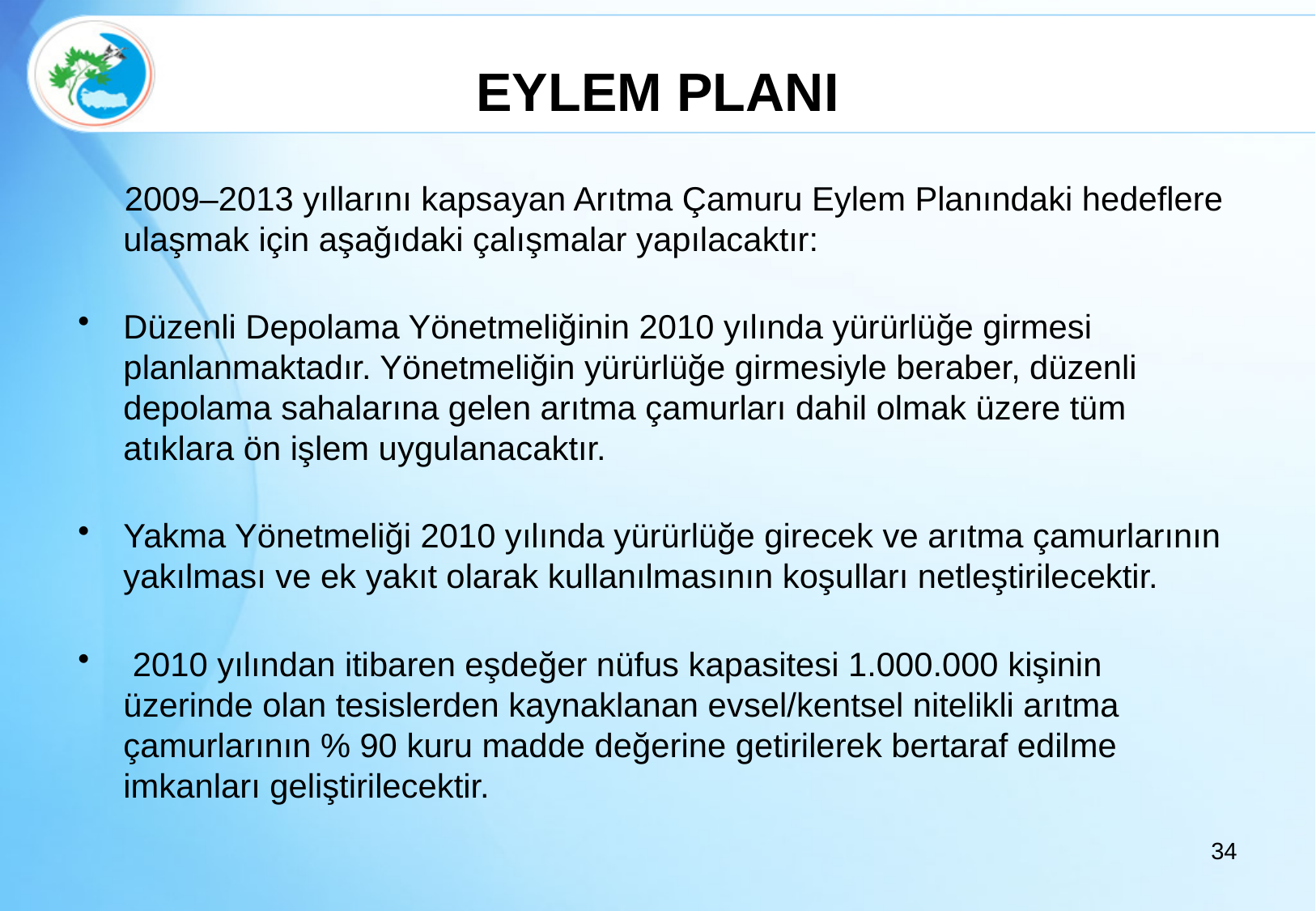

# EYLEM PLANI
     2009–2013 yıllarını kapsayan Arıtma Çamuru Eylem Planındaki hedeflere ulaşmak için aşağıdaki çalışmalar yapılacaktır:
Düzenli Depolama Yönetmeliğinin 2010 yılında yürürlüğe girmesi planlanmaktadır. Yönetmeliğin yürürlüğe girmesiyle beraber, düzenli depolama sahalarına gelen arıtma çamurları dahil olmak üzere tüm atıklara ön işlem uygulanacaktır.
Yakma Yönetmeliği 2010 yılında yürürlüğe girecek ve arıtma çamurlarının yakılması ve ek yakıt olarak kullanılmasının koşulları netleştirilecektir.
 2010 yılından itibaren eşdeğer nüfus kapasitesi 1.000.000 kişinin üzerinde olan tesislerden kaynaklanan evsel/kentsel nitelikli arıtma çamurlarının % 90 kuru madde değerine getirilerek bertaraf edilme imkanları geliştirilecektir.

34